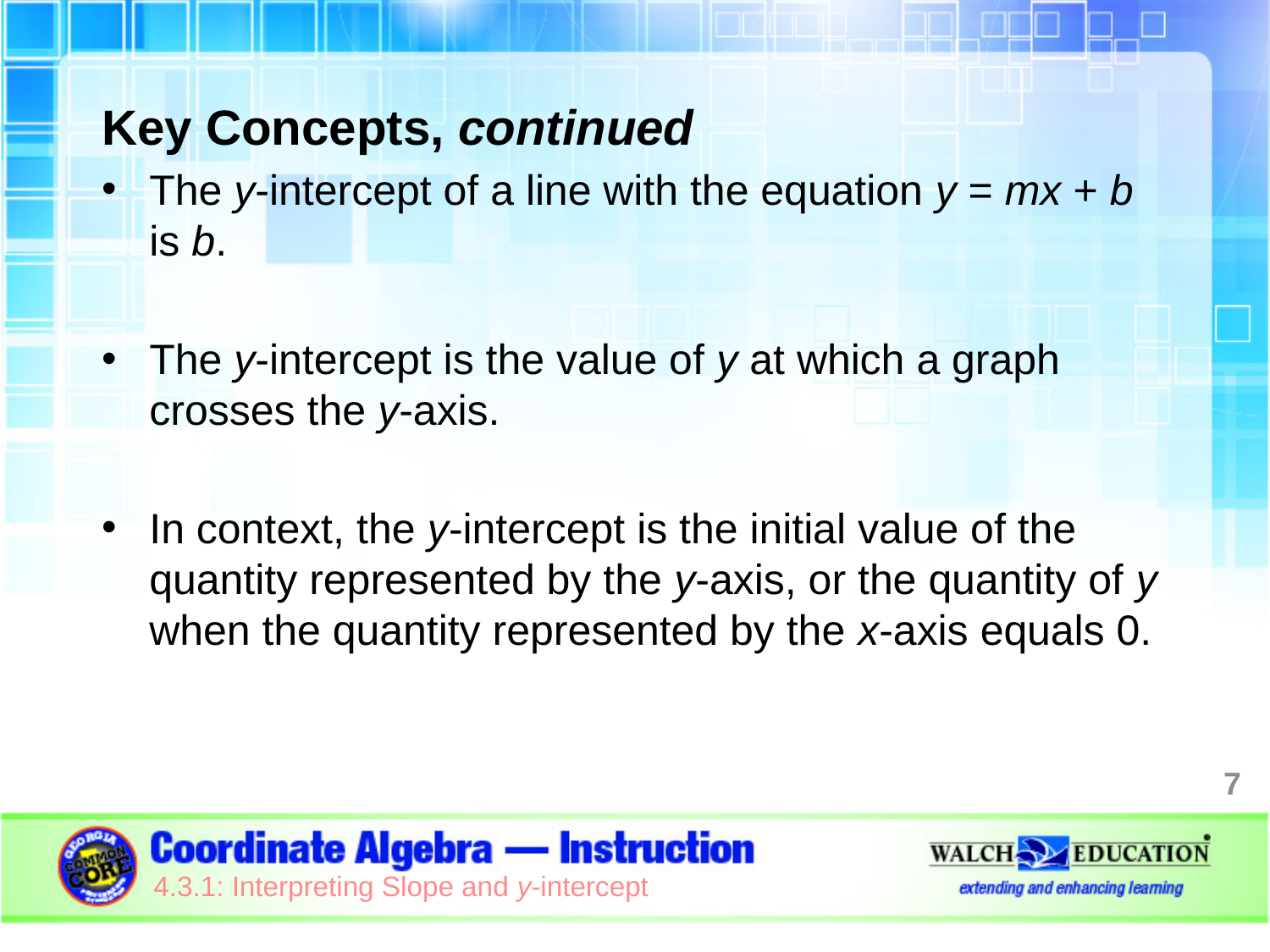

Key Concepts, continued
The y-intercept of a line with the equation y = mx + b is b.

The y-intercept is the value of y at which a graph crosses the y-axis.

In context, the y-intercept is the initial value of the quantity represented by the y-axis, or the quantity of y when the quantity represented by the x-axis equals 0.
7
4.3.1: Interpreting Slope and y-intercept